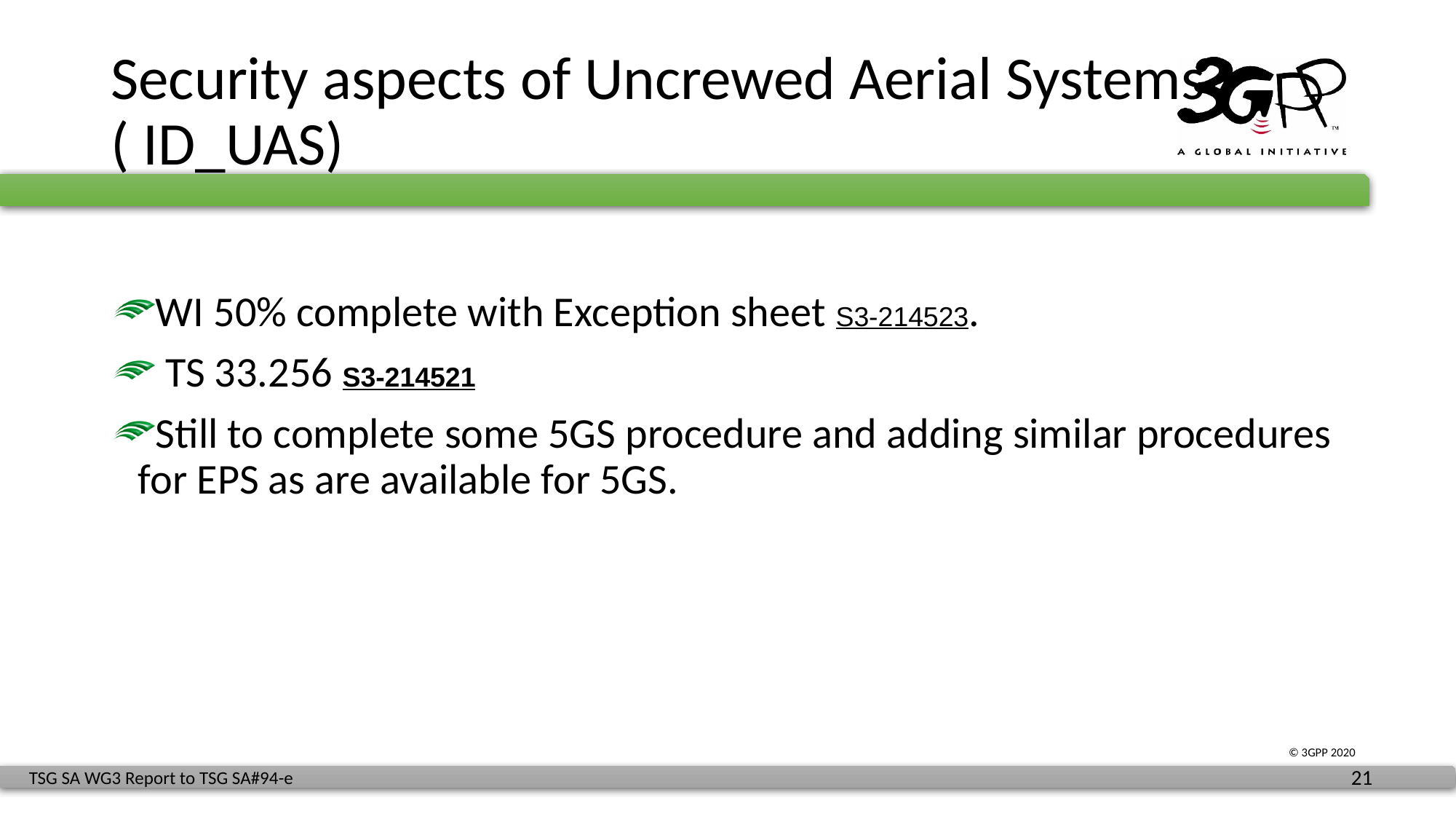

# Security aspects of Uncrewed Aerial Systems ( ID_UAS)

WI 50% complete with Exception sheet S3-214523.
 TS 33.256 S3-214521
Still to complete some 5GS procedure and adding similar procedures for EPS as are available for 5GS.